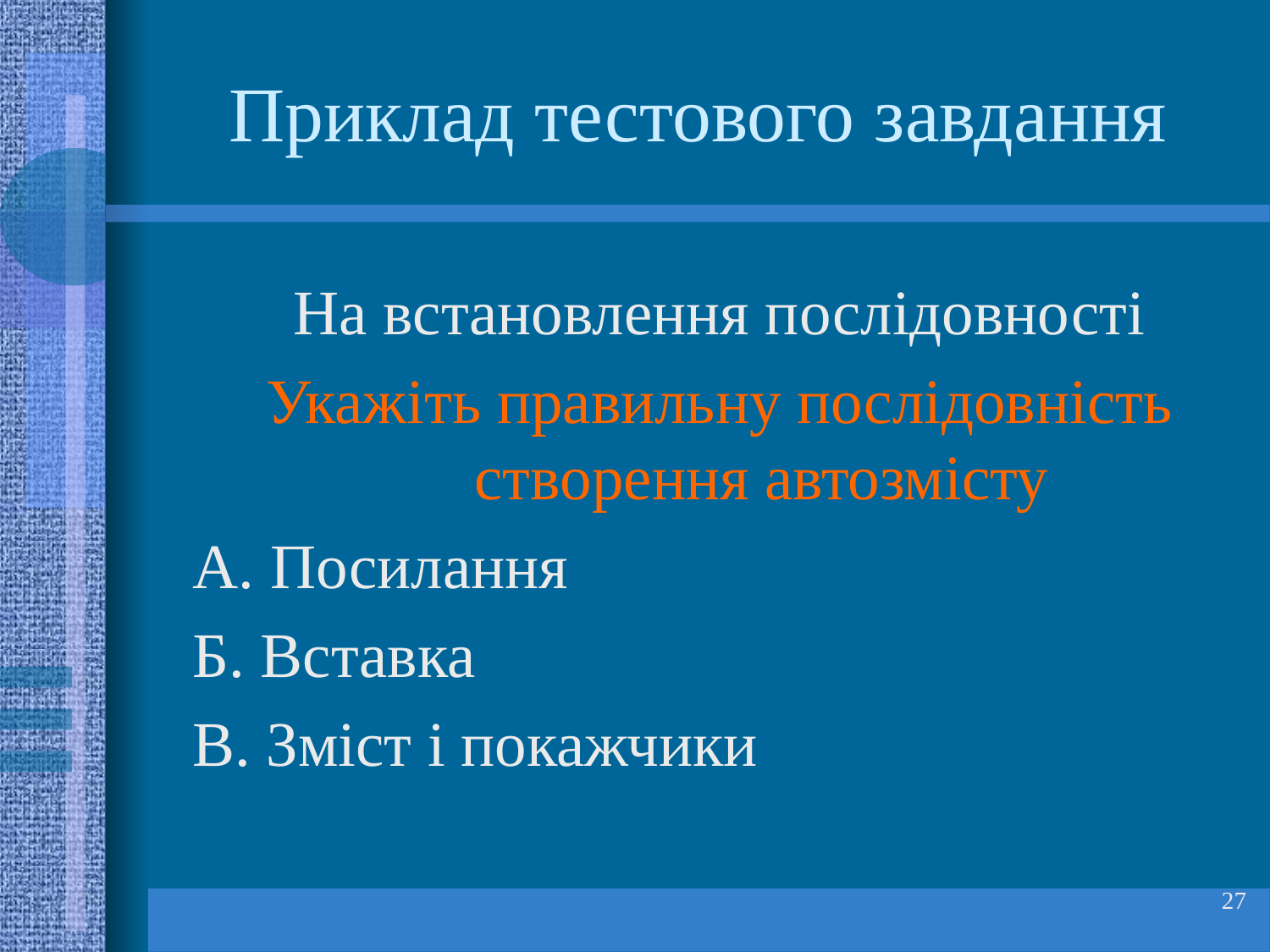

# Приклад тестового завдання
На встановлення послідовності
Укажіть правильну послідовність створення автозмісту
А. Посилання
Б. Вставка
В. Зміст і покажчики
27